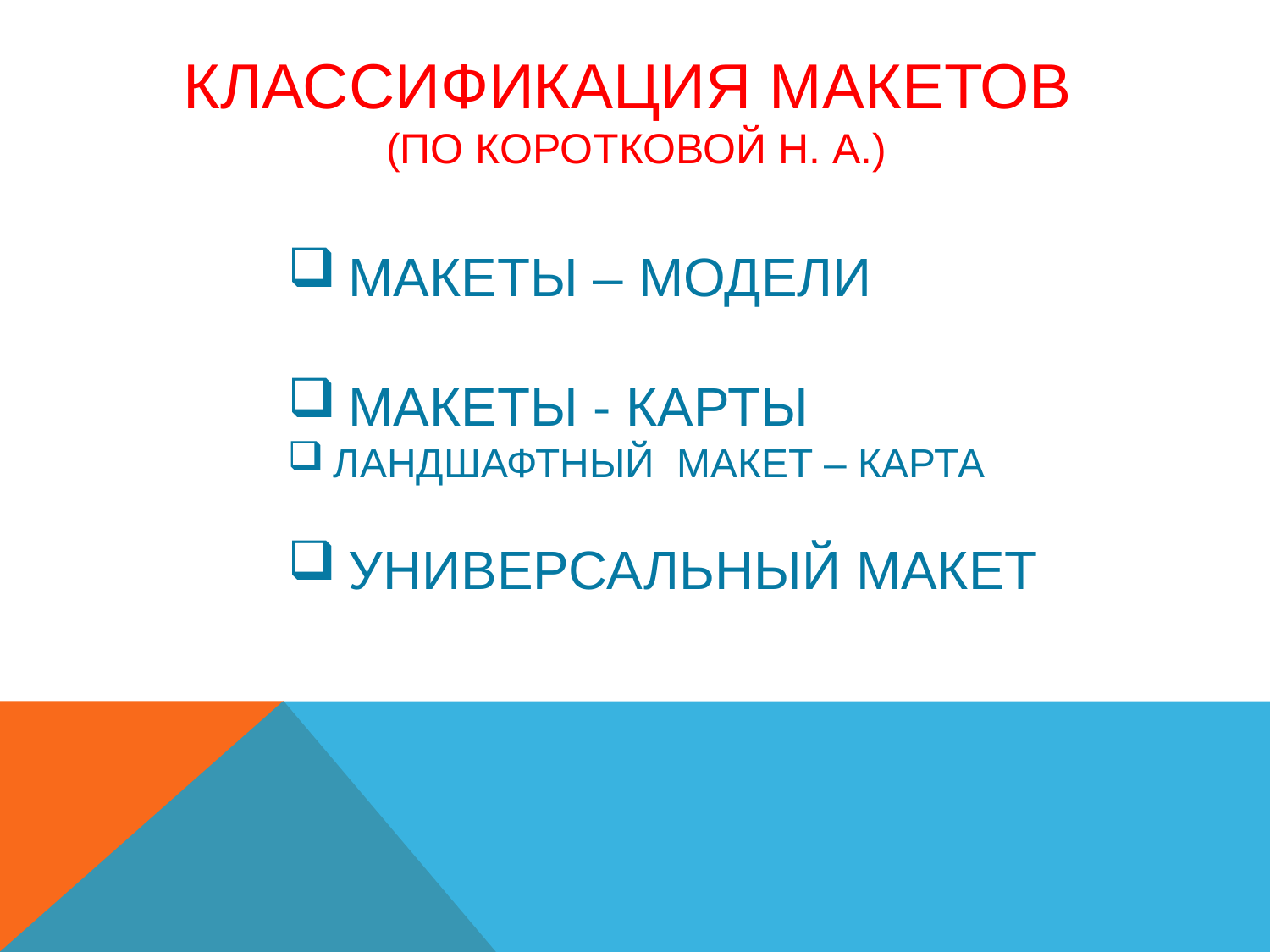

# Классификация макетов (по коротковой н. а.)
Макеты – модели

Макеты - карты
Ландшафтный  макет – карта

Универсальный макет